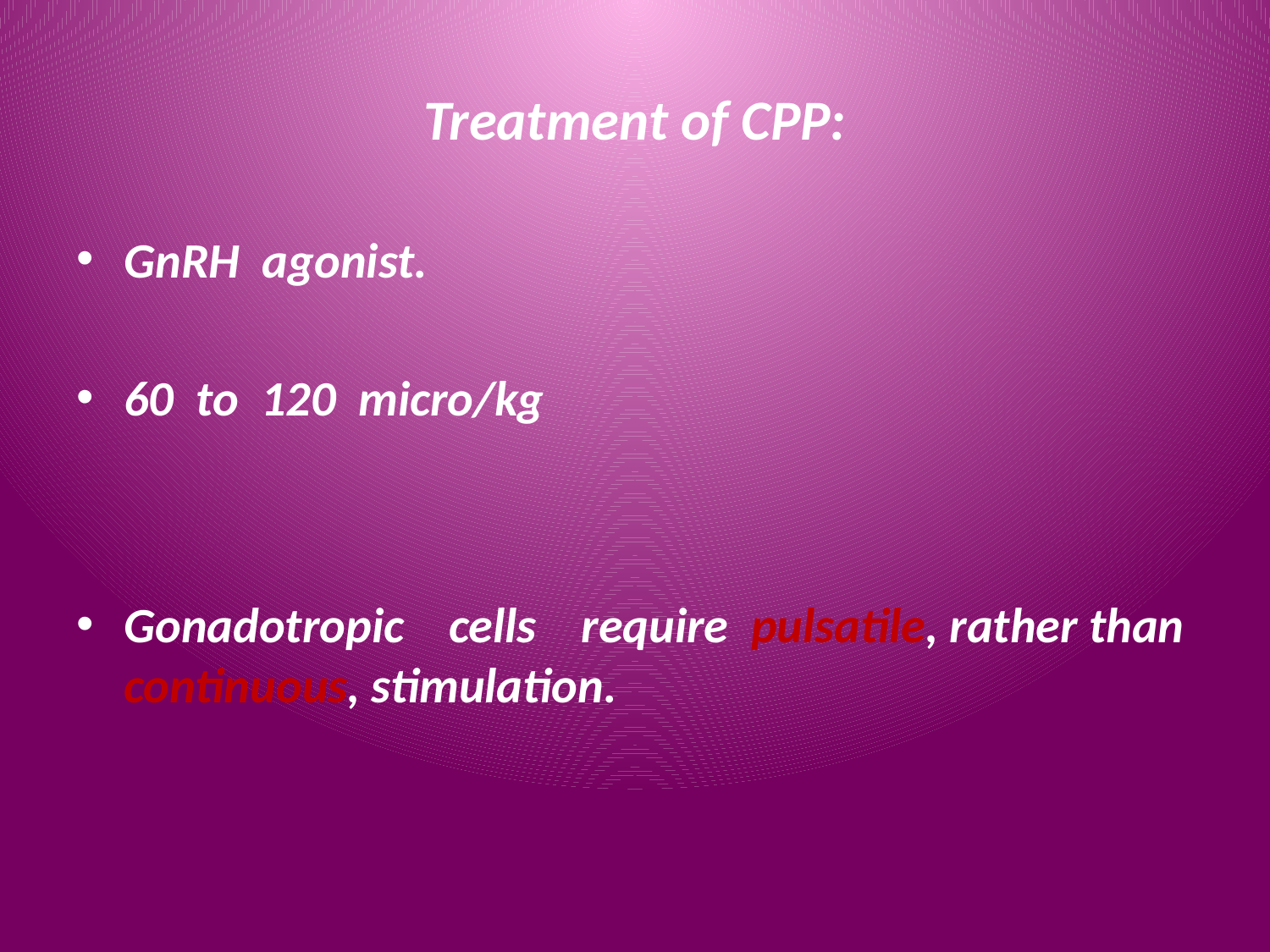

# Treatment of CPP:
GnRH  agonist.

60  to  120  micro/kg

Gonadotropic    cells    require  pulsatile, rather than continuous, stimulation.